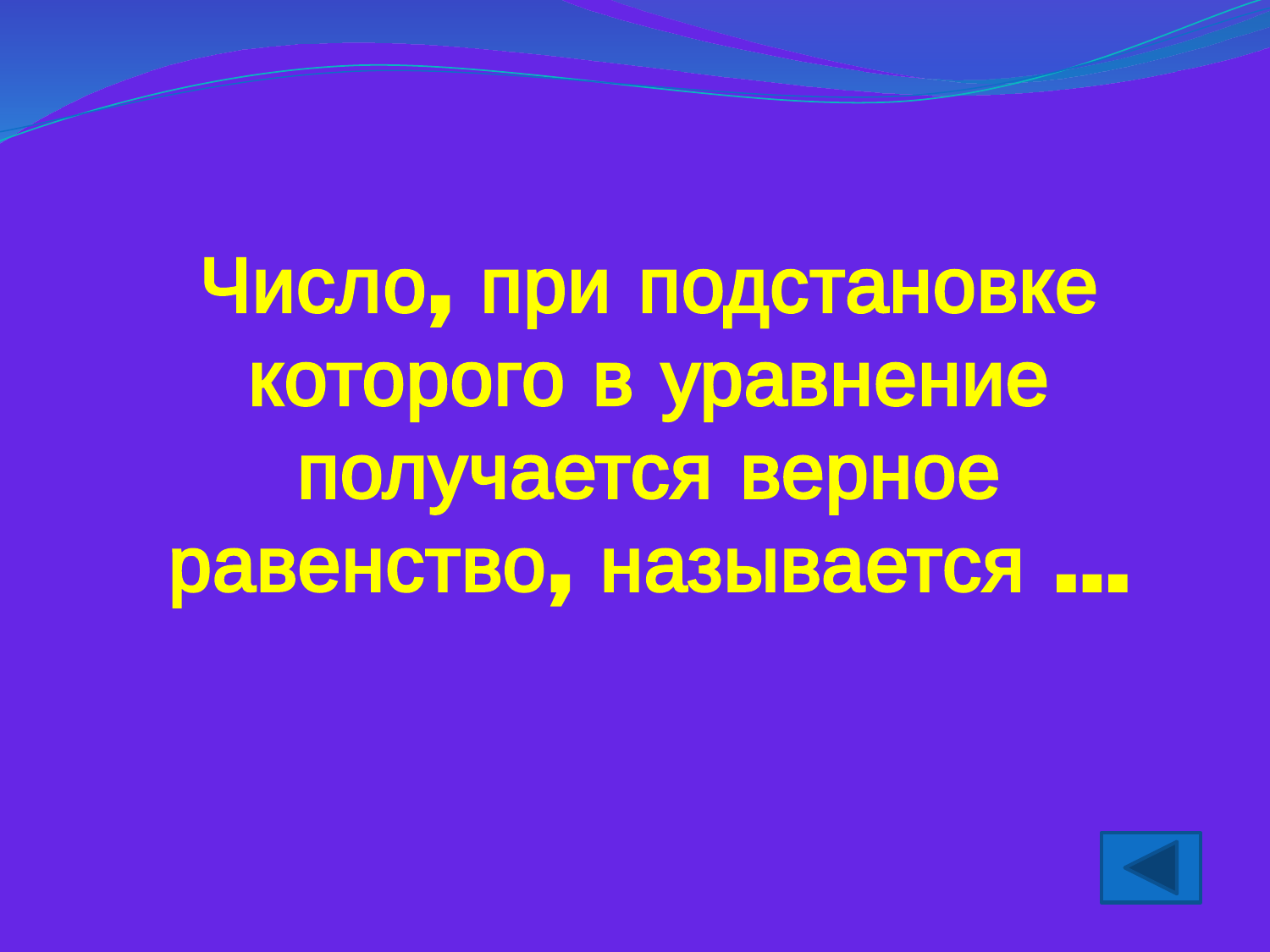

Число, при подстановке которого в уравнение получается верное равенство, называется …